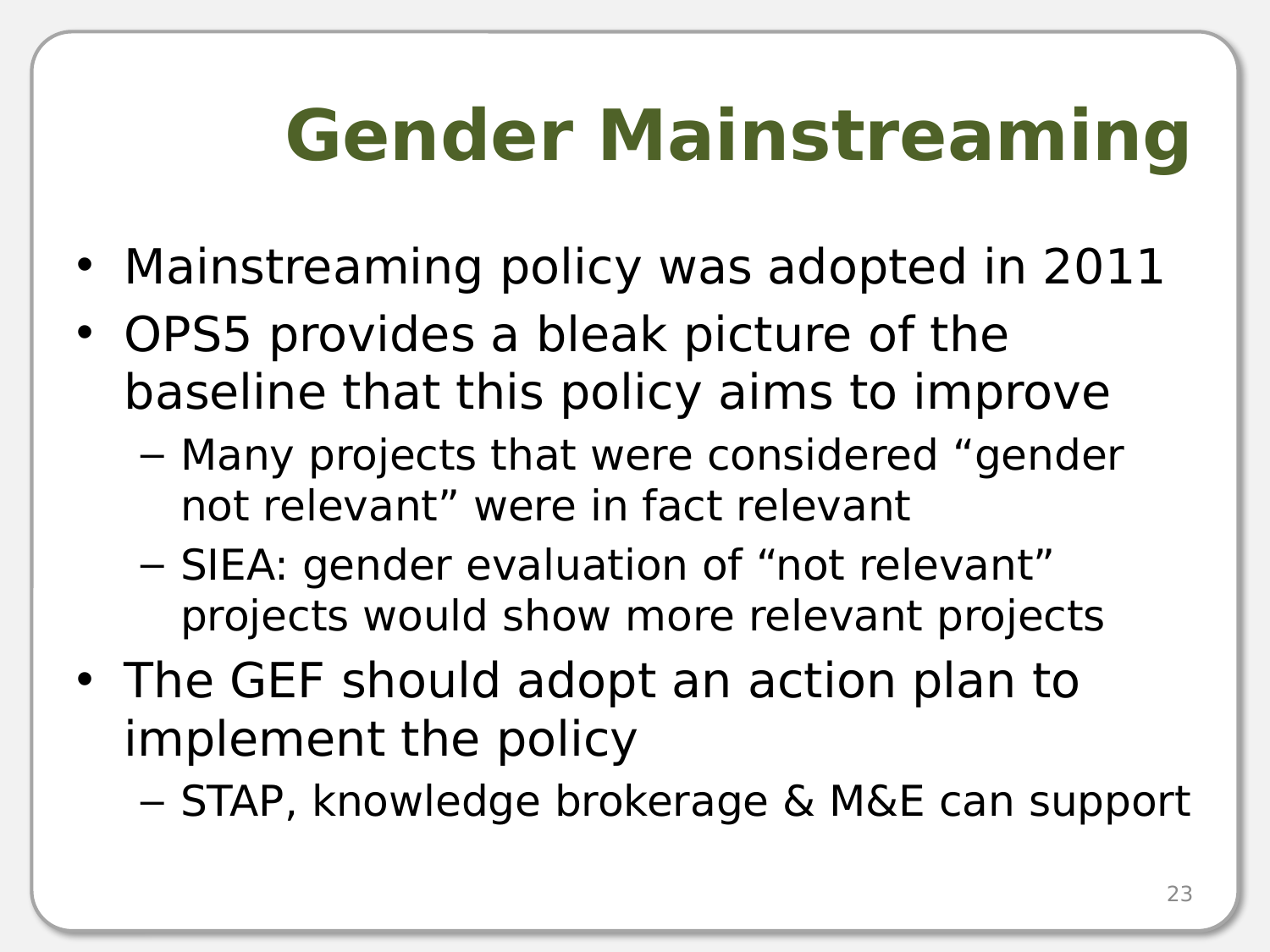

# Gender Mainstreaming
Mainstreaming policy was adopted in 2011
OPS5 provides a bleak picture of the baseline that this policy aims to improve
Many projects that were considered “gender not relevant” were in fact relevant
SIEA: gender evaluation of “not relevant” projects would show more relevant projects
The GEF should adopt an action plan to implement the policy
STAP, knowledge brokerage & M&E can support

23